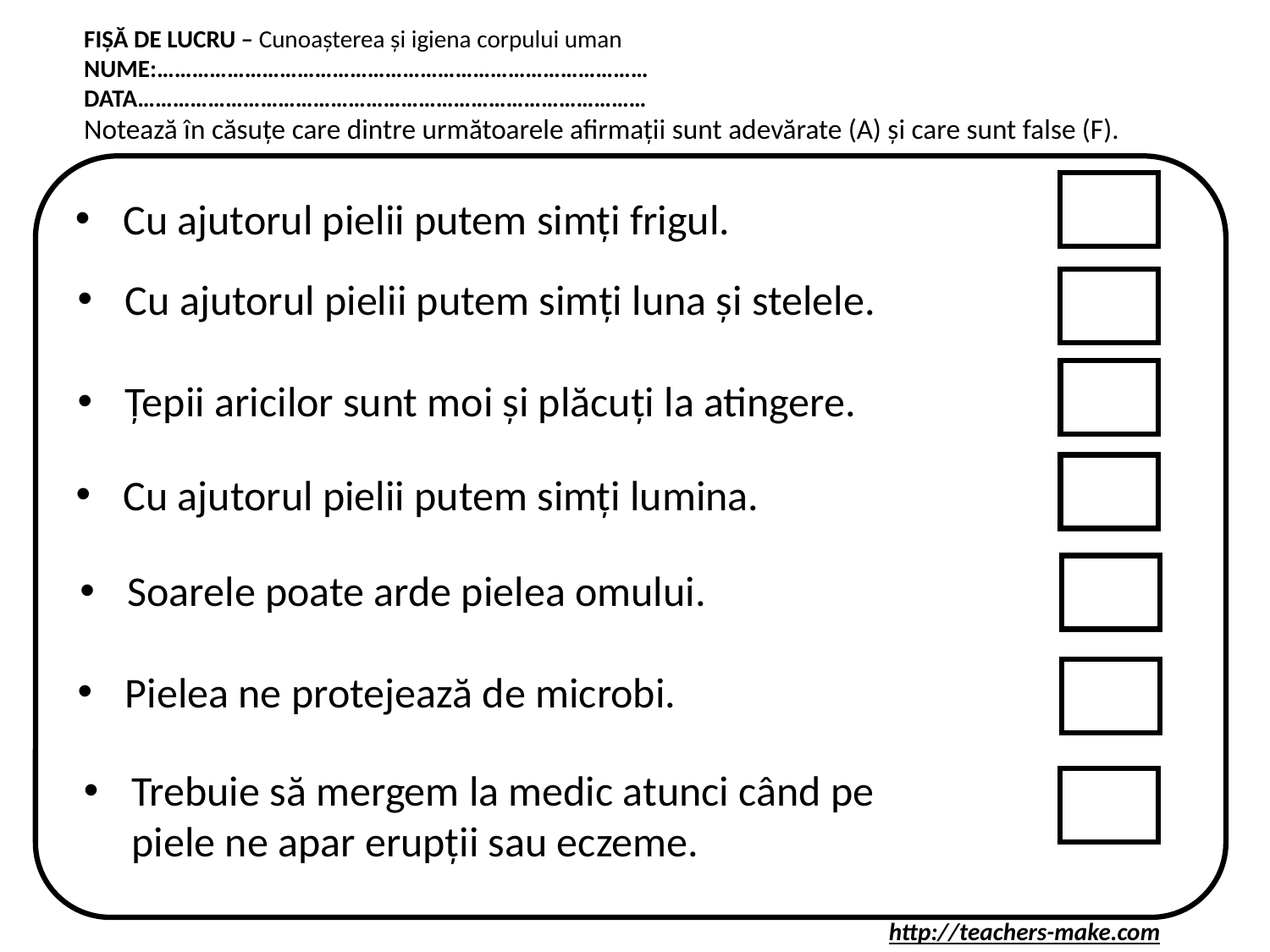

FIȘĂ DE LUCRU – Cunoașterea și igiena corpului uman
NUME:…………………………………………………………………………
DATA……………………………………………………………………………
Notează în căsuțe care dintre următoarele afirmații sunt adevărate (A) și care sunt false (F).

Cu ajutorul pielii putem simți frigul.
Cu ajutorul pielii putem simți luna și stelele.
Țepii aricilor sunt moi și plăcuți la atingere.
Cu ajutorul pielii putem simți lumina.
Soarele poate arde pielea omului.
Pielea ne protejează de microbi.
Trebuie să mergem la medic atunci când pe piele ne apar erupții sau eczeme.
http://teachers-make.com